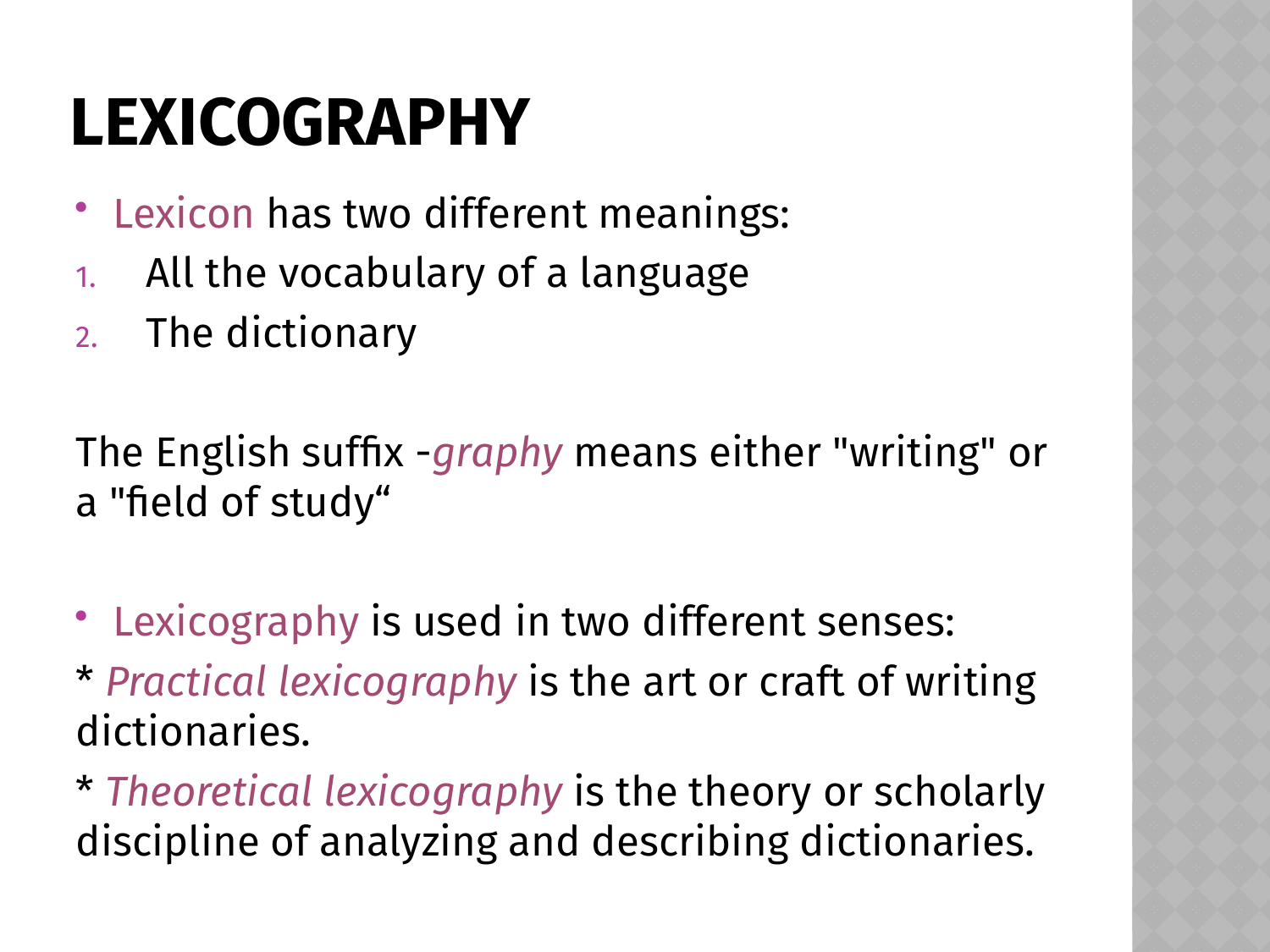

# Lexicography
Lexicon has two different meanings:
All the vocabulary of a language
The dictionary

The English suffix -graphy means either "writing" or a "field of study“

Lexicography is used in two different senses:
* Practical lexicography is the art or craft of writing dictionaries.
* Theoretical lexicography is the theory or scholarly discipline of analyzing and describing dictionaries.